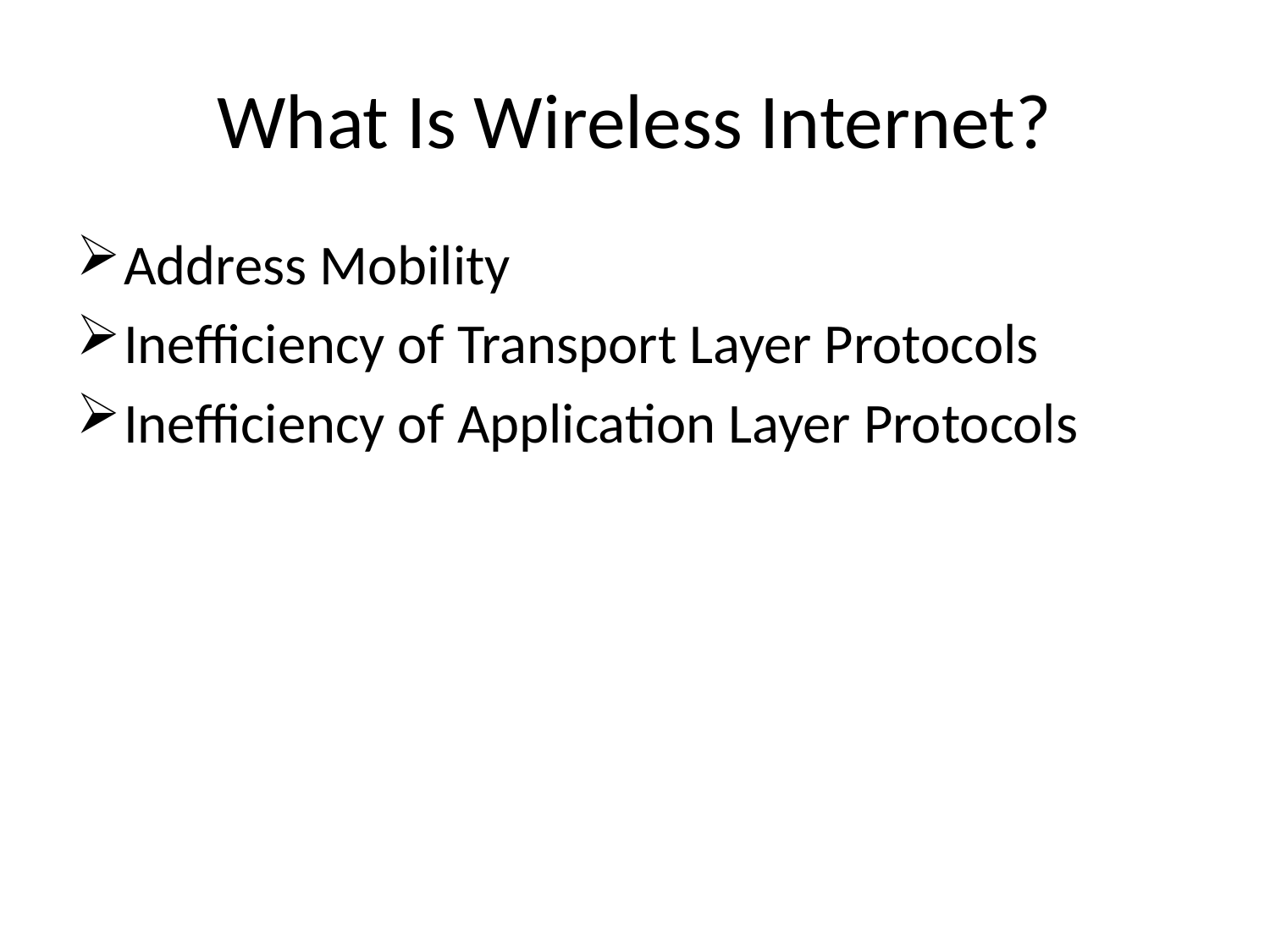

# What Is Wireless Internet?
Address Mobility
Inefficiency of Transport Layer Protocols
Inefficiency of Application Layer Protocols